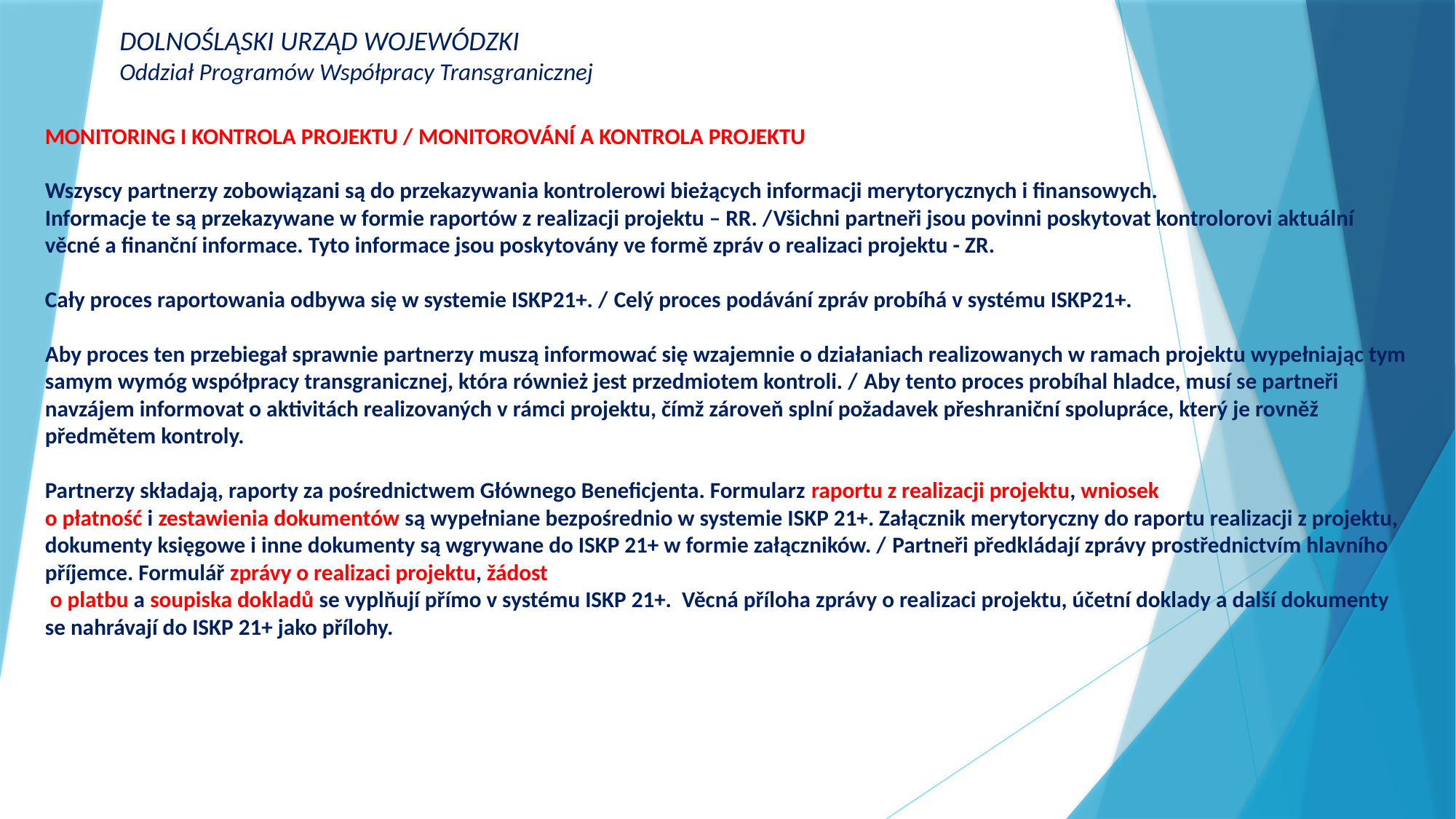

DOLNOŚLĄSKI URZĄD WOJEWÓDZKI
Oddział Programów Współpracy Transgranicznej
MONITORING I KONTROLA PROJEKTU / MONITOROVÁNÍ A KONTROLA PROJEKTU

Wszyscy partnerzy zobowiązani są do przekazywania kontrolerowi bieżących informacji merytorycznych i finansowych.
Informacje te są przekazywane w formie raportów z realizacji projektu – RR. /Všichni partneři jsou povinni poskytovat kontrolorovi aktuální věcné a finanční informace. Tyto informace jsou poskytovány ve formě zpráv o realizaci projektu - ZR.

Cały proces raportowania odbywa się w systemie ISKP21+. / Celý proces podávání zpráv probíhá v systému ISKP21+.

Aby proces ten przebiegał sprawnie partnerzy muszą informować się wzajemnie o działaniach realizowanych w ramach projektu wypełniając tym samym wymóg współpracy transgranicznej, która również jest przedmiotem kontroli. / Aby tento proces probíhal hladce, musí se partneři navzájem informovat o aktivitách realizovaných v rámci projektu, čímž zároveň splní požadavek přeshraniční spolupráce, který je rovněž předmětem kontroly.

Partnerzy składają, raporty za pośrednictwem Głównego Beneficjenta. Formularz raportu z realizacji projektu, wniosek
o płatność i zestawienia dokumentów są wypełniane bezpośrednio w systemie ISKP 21+. Załącznik merytoryczny do raportu realizacji z projektu, dokumenty księgowe i inne dokumenty są wgrywane do ISKP 21+ w formie załączników. / Partneři předkládají zprávy prostřednictvím hlavního příjemce. Formulář zprávy o realizaci projektu, žádost
 o platbu a soupiska dokladů se vyplňují přímo v systému ISKP 21+.  Věcná příloha zprávy o realizaci projektu, účetní doklady a další dokumenty se nahrávají do ISKP 21+ jako přílohy.